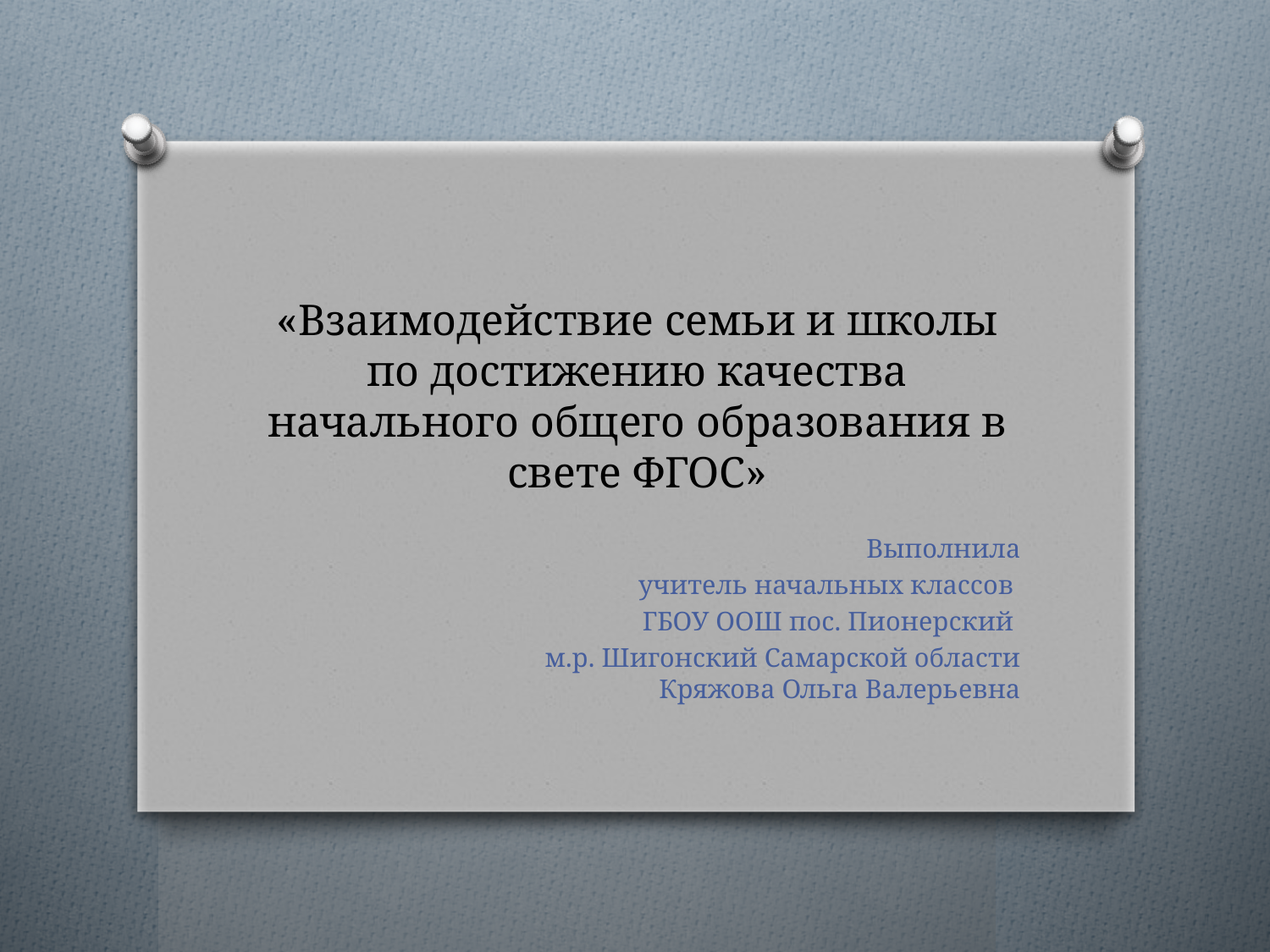

# «Взаимодействие семьи и школы по достижению качества начального общего образования в свете ФГОС»
Выполнила
 учитель начальных классов
ГБОУ ООШ пос. Пионерский
м.р. Шигонский Самарской области Кряжова Ольга Валерьевна